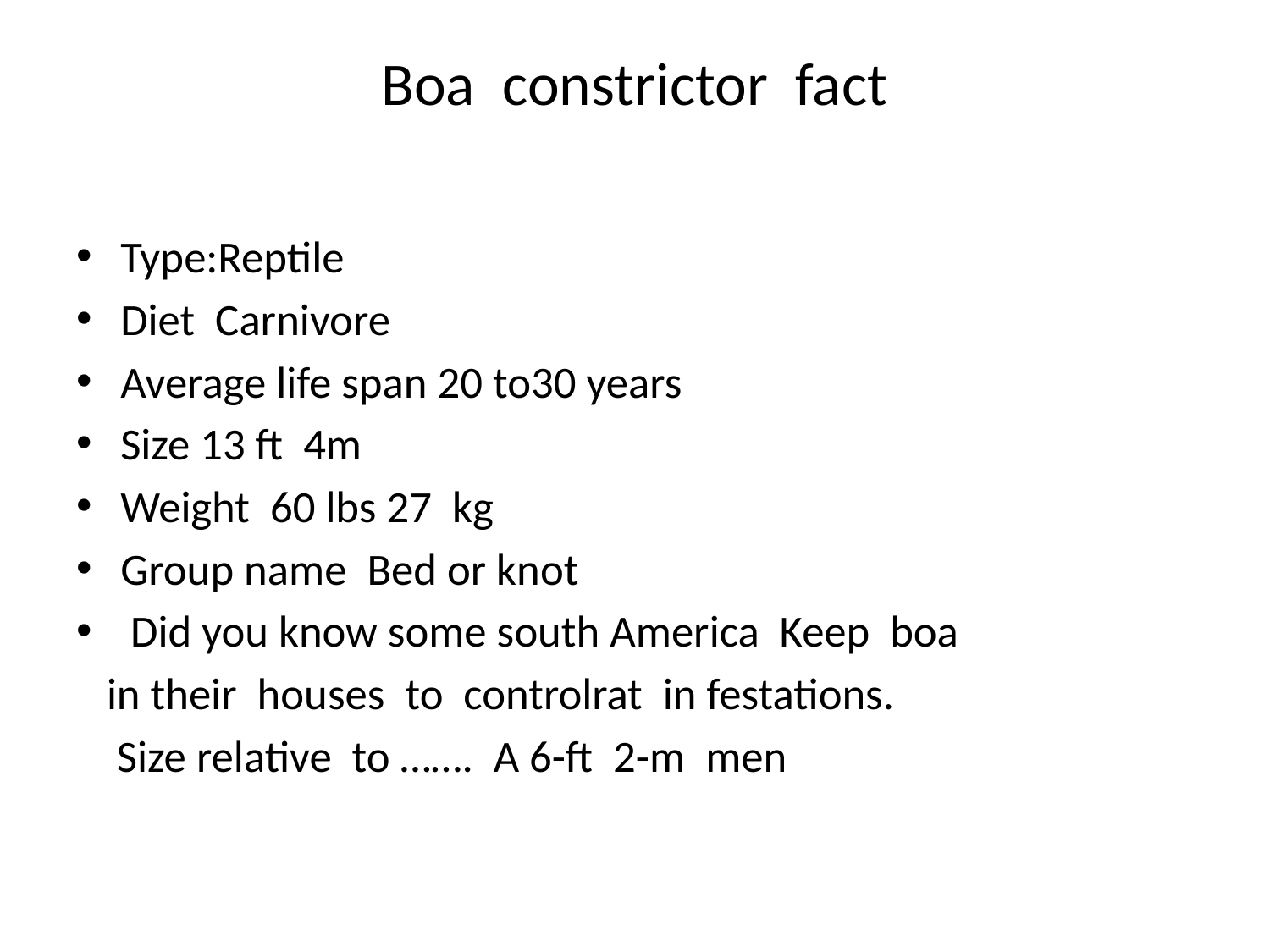

# Boa  constrictor  fact
Type:Reptile
Diet  Carnivore
Average life span 20 to30 years
Size 13 ft  4m
Weight  60 lbs 27  kg
Group name  Bed or knot
 Did you know some south America  Keep  boa
   in their  houses  to  controlrat  in festations.
    Size relative  to …….  A 6-ft  2-m  men